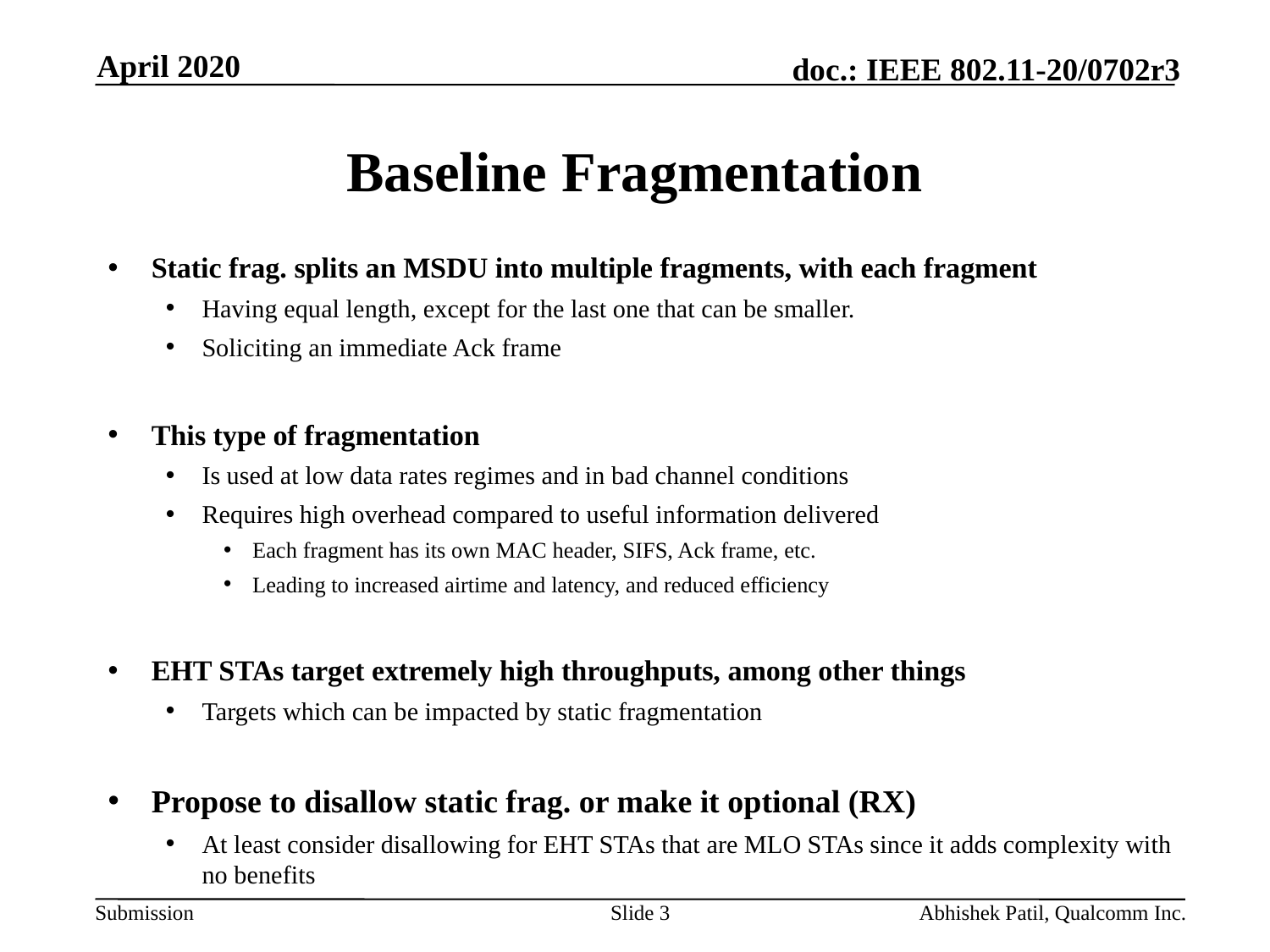

April 2020
# Baseline Fragmentation
Static frag. splits an MSDU into multiple fragments, with each fragment
Having equal length, except for the last one that can be smaller.
Soliciting an immediate Ack frame

This type of fragmentation
Is used at low data rates regimes and in bad channel conditions
Requires high overhead compared to useful information delivered
Each fragment has its own MAC header, SIFS, Ack frame, etc.
Leading to increased airtime and latency, and reduced efficiency

EHT STAs target extremely high throughputs, among other things
Targets which can be impacted by static fragmentation

Propose to disallow static frag. or make it optional (RX)
At least consider disallowing for EHT STAs that are MLO STAs since it adds complexity with no benefits
Slide 3
Abhishek Patil, Qualcomm Inc.